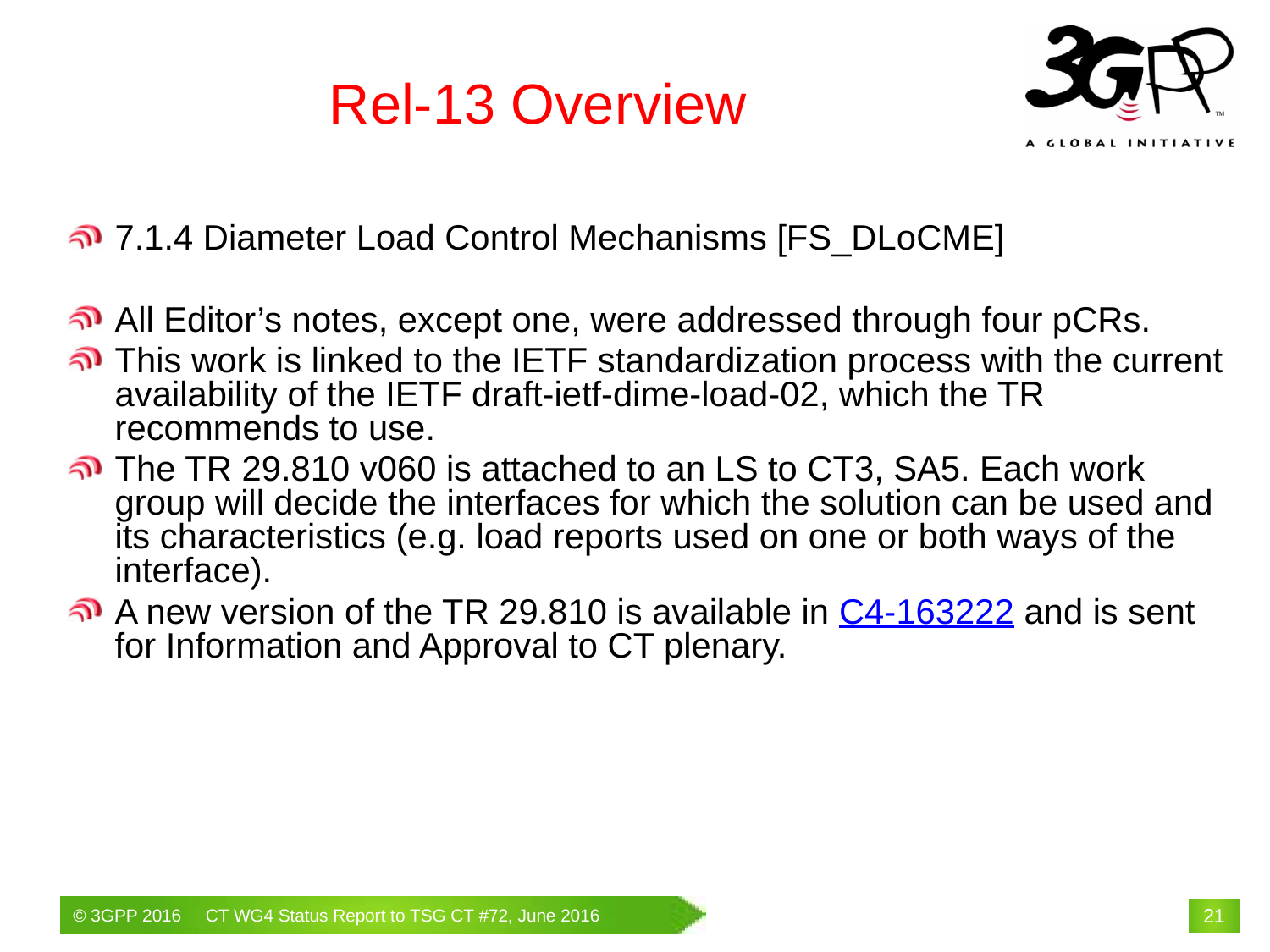

# Rel-13 Overview
7.1.4 Diameter Load Control Mechanisms [FS_DLoCME]

All Editor’s notes, except one, were addressed through four pCRs.
This work is linked to the IETF standardization process with the current availability of the IETF draft-ietf-dime-load-02, which the TR recommends to use.
The TR 29.810 v060 is attached to an LS to CT3, SA5. Each work group will decide the interfaces for which the solution can be used and its characteristics (e.g. load reports used on one or both ways of the interface).
A new version of the TR 29.810 is available in C4-163222 and is sent for Information and Approval to CT plenary.